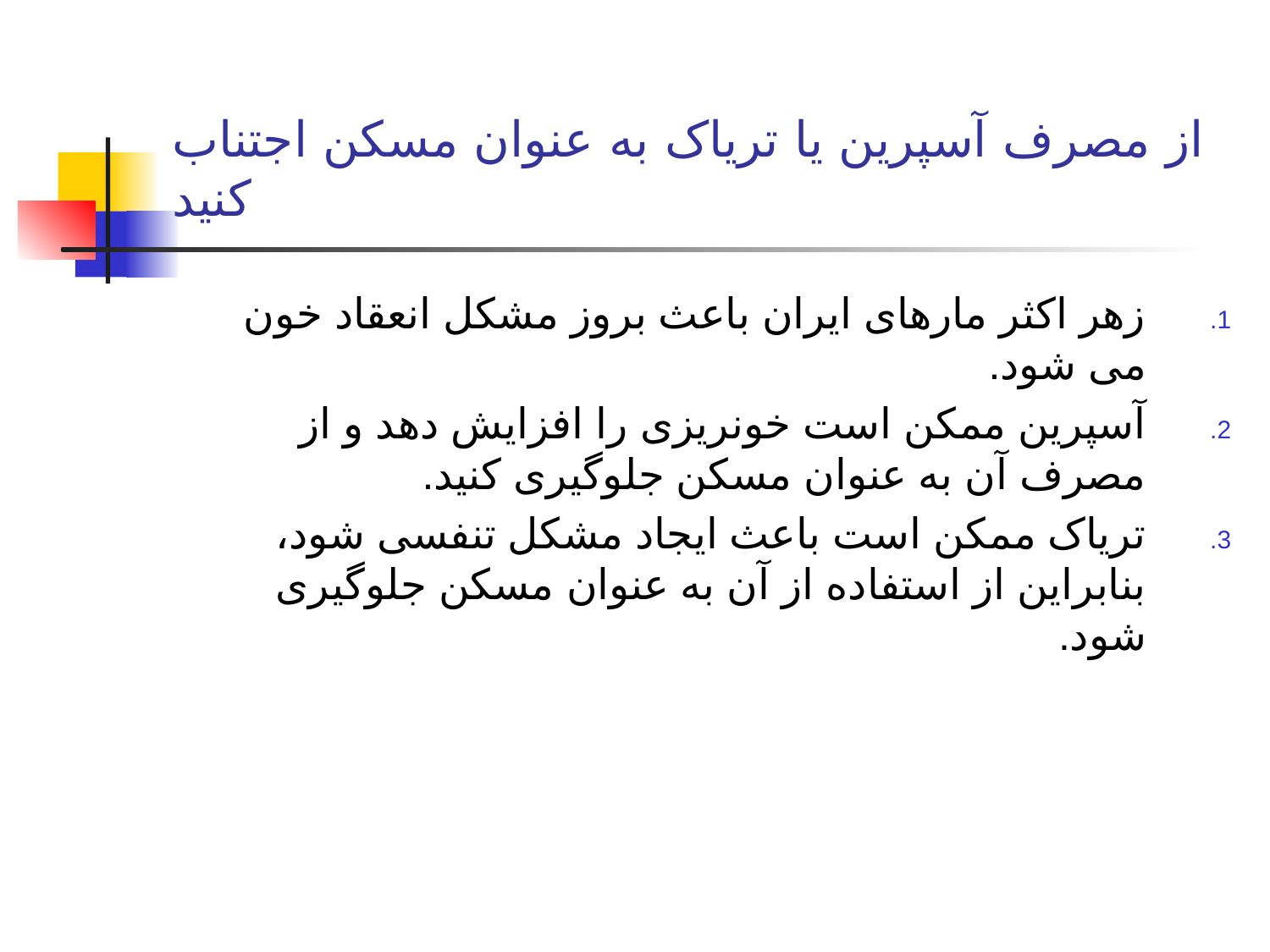

# از مصرف آسپرین یا تریاک به عنوان مسکن اجتناب کنید
زهر اکثر مارهای ایران باعث بروز مشکل انعقاد خون می شود.
آسپرین ممکن است خونریزی را افزایش دهد و از مصرف آن به عنوان مسکن جلوگیری کنید.
تریاک ممکن است باعث ایجاد مشکل تنفسی شود، بنابراین از استفاده از آن به عنوان مسکن جلوگیری شود.